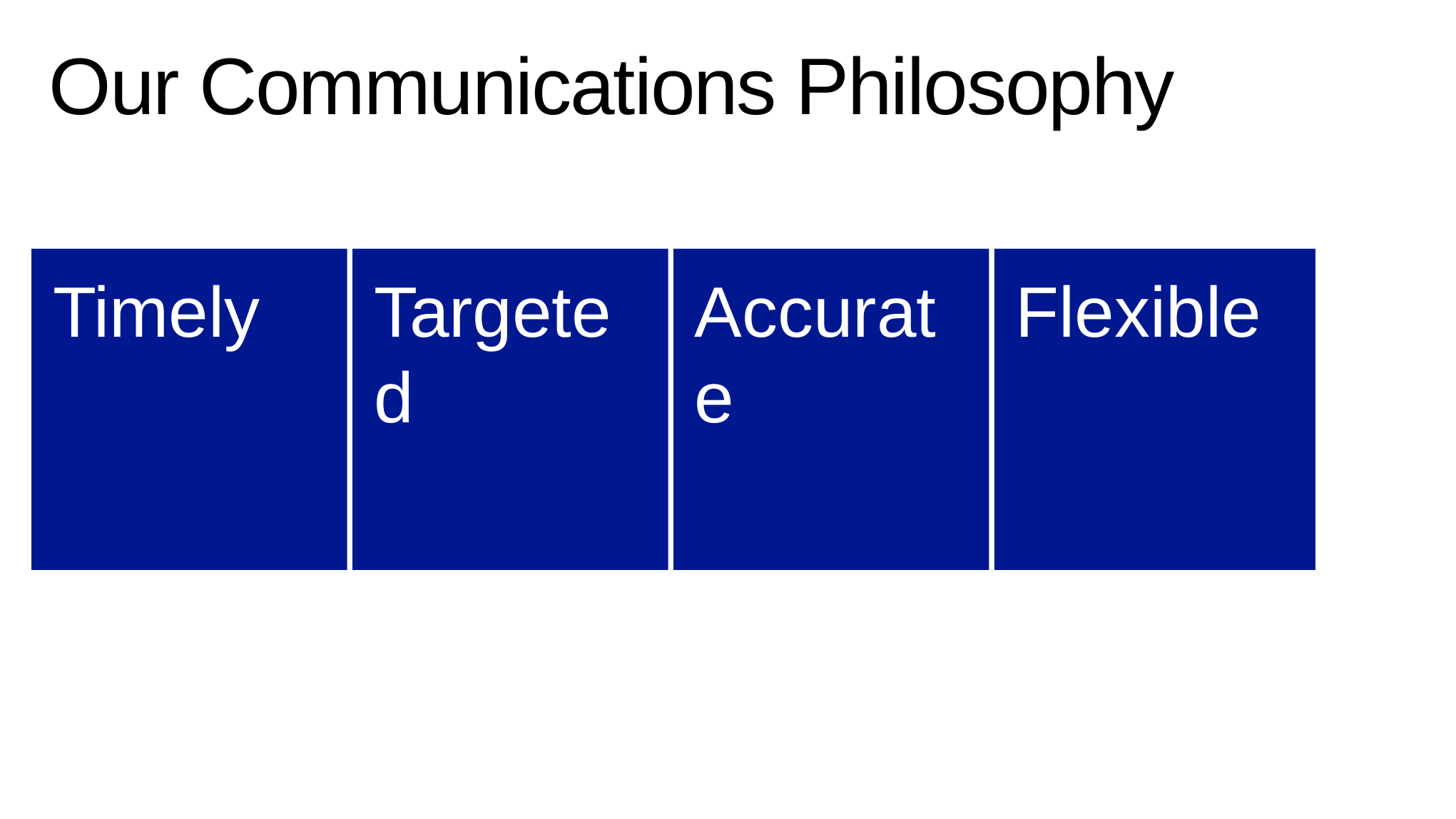

# Our Communications Philosophy
Timely

Targeted

Accurate
Flexible